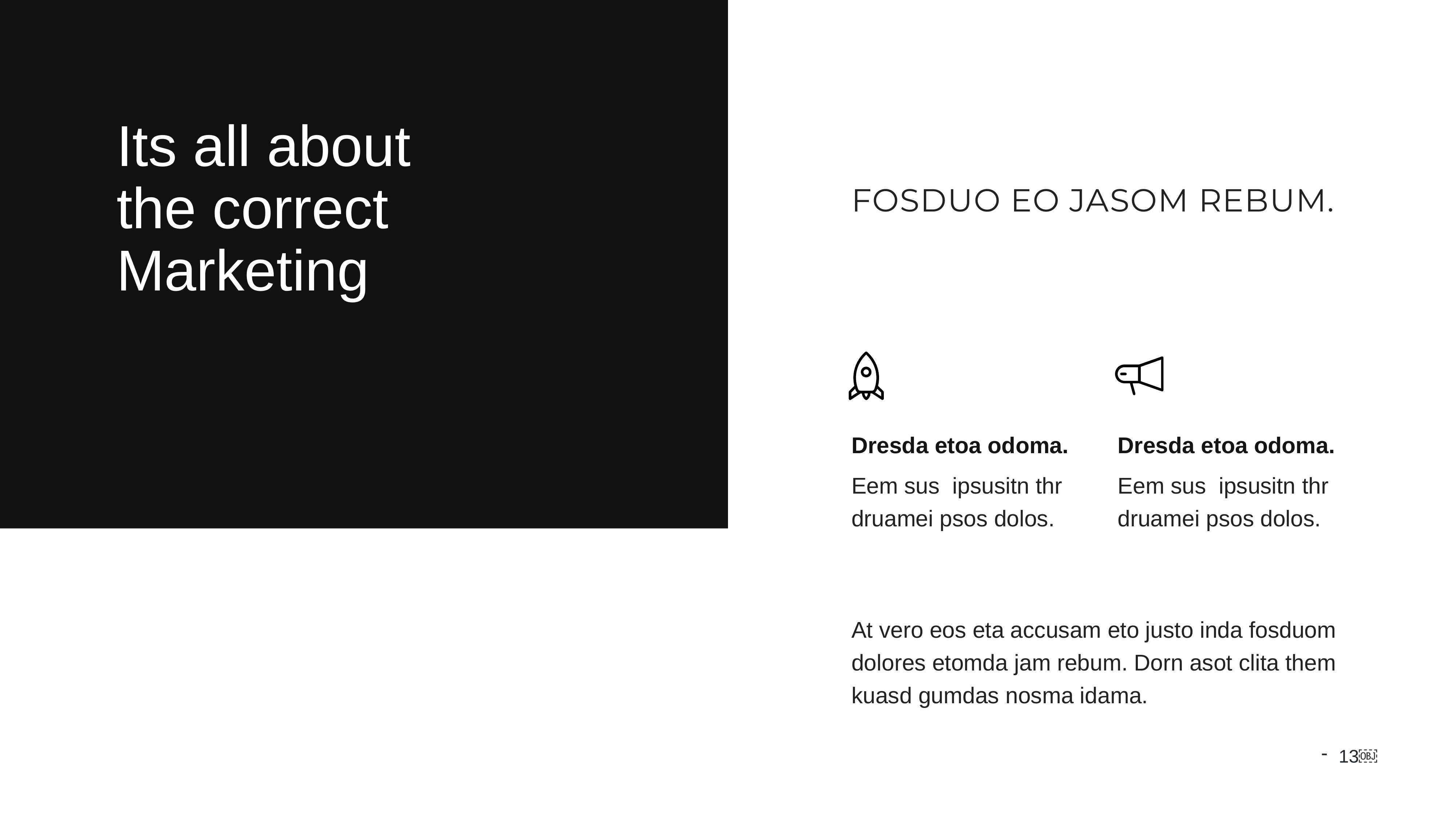

Its all about
the correct
Marketing
Fosduo eO jasom rebum.

Dresda etoa odoma.
Eem sus  ipsusitn thr druamei psos dolos.
Dresda etoa odoma.
Eem sus  ipsusitn thr druamei psos dolos.

At vero eos eta accusam eto justo inda fosduom dolores etomda jam rebum. Dorn asot clita them kuasd gumdas nosma idama.